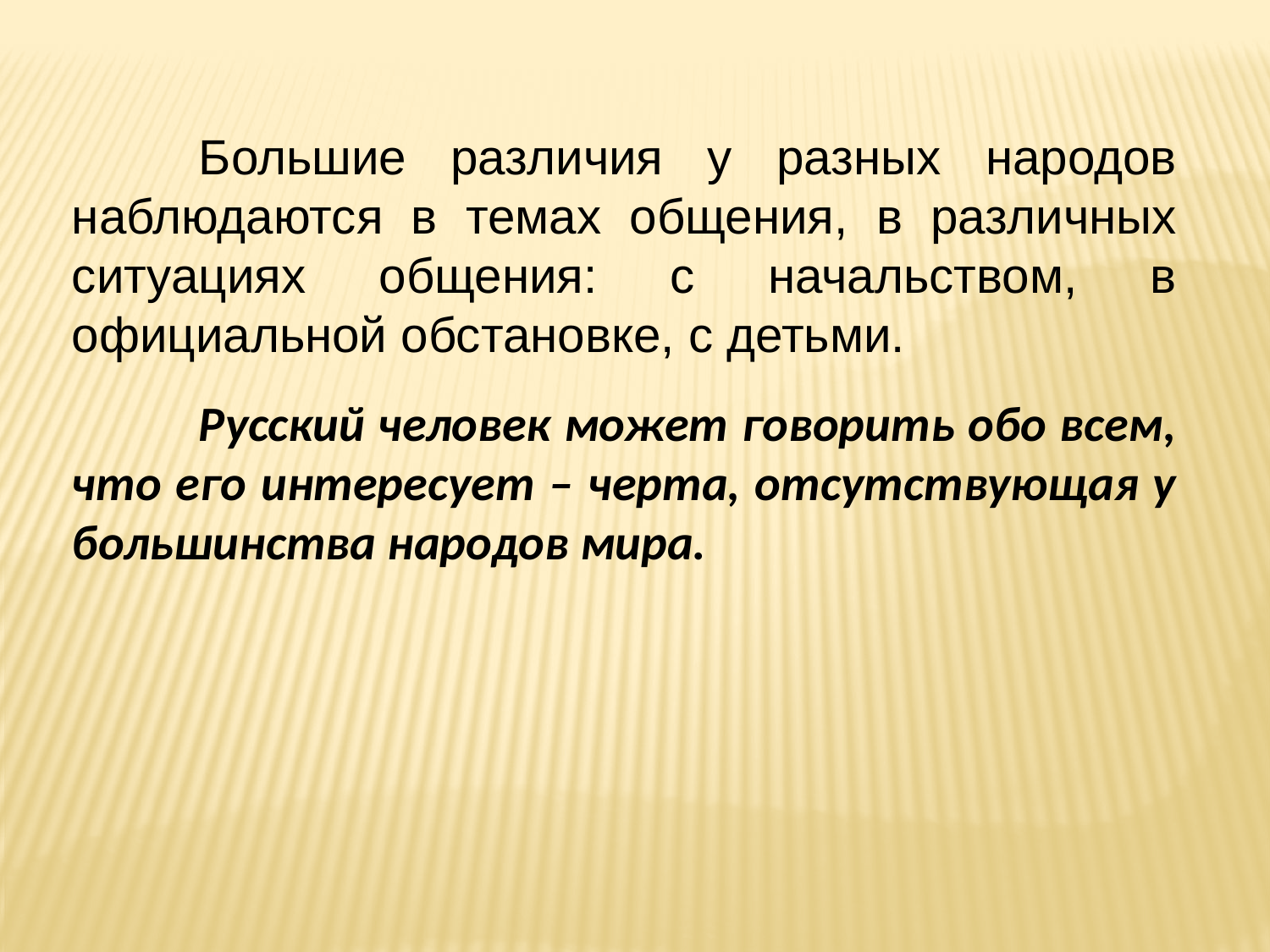

Большие различия у разных народов наблюдаются в темах общения, в различных ситуациях общения: с начальством, в официальной обстановке, с детьми.

	Русский человек может говорить обо всем, что его интересует – черта, отсутствующая у большинства народов мира.